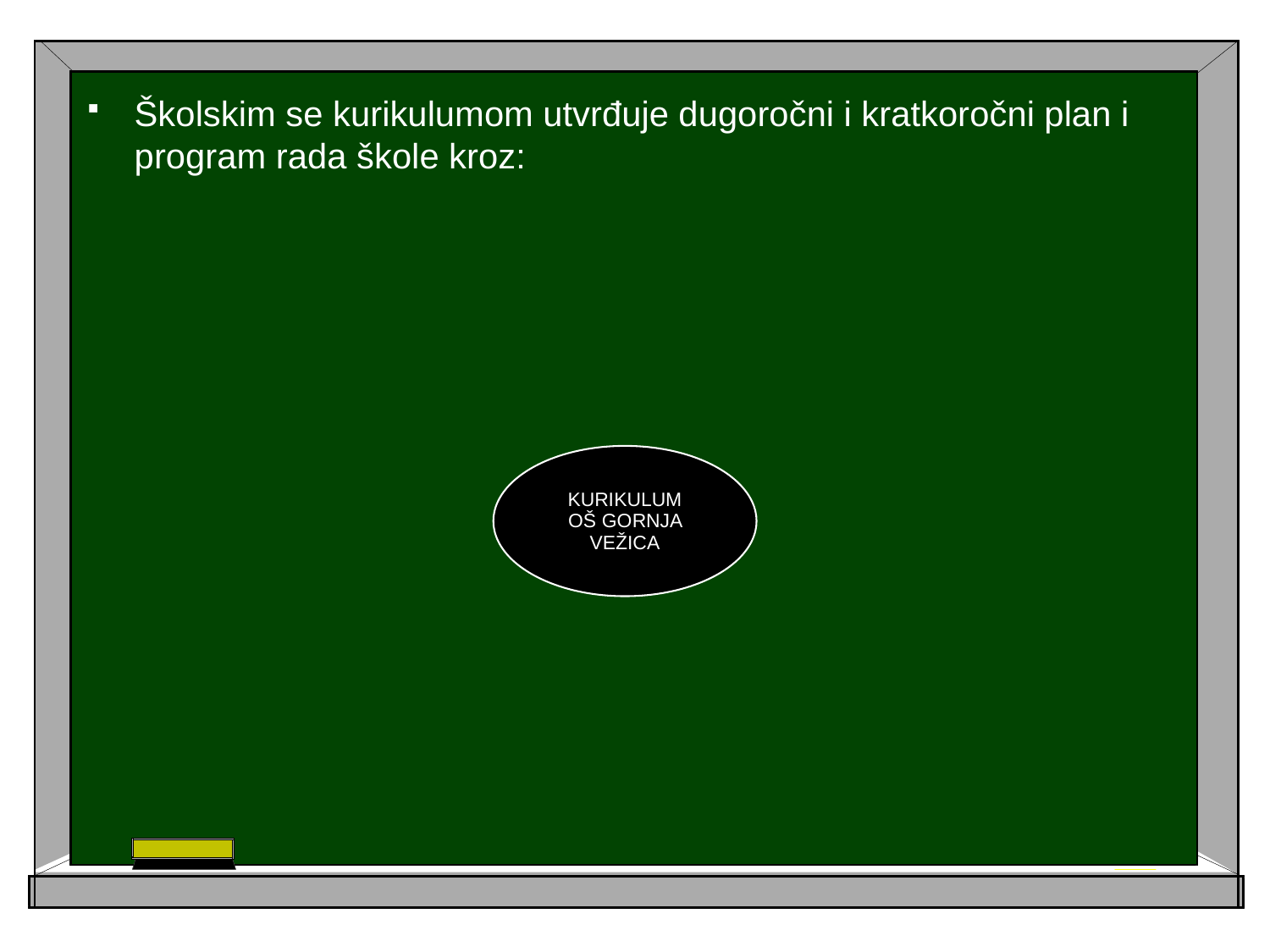

#
Školskim se kurikulumom utvrđuje dugoročni i kratkoročni plan i program rada škole kroz:

KURIKULUM
OŠ GORNJA VEŽICA